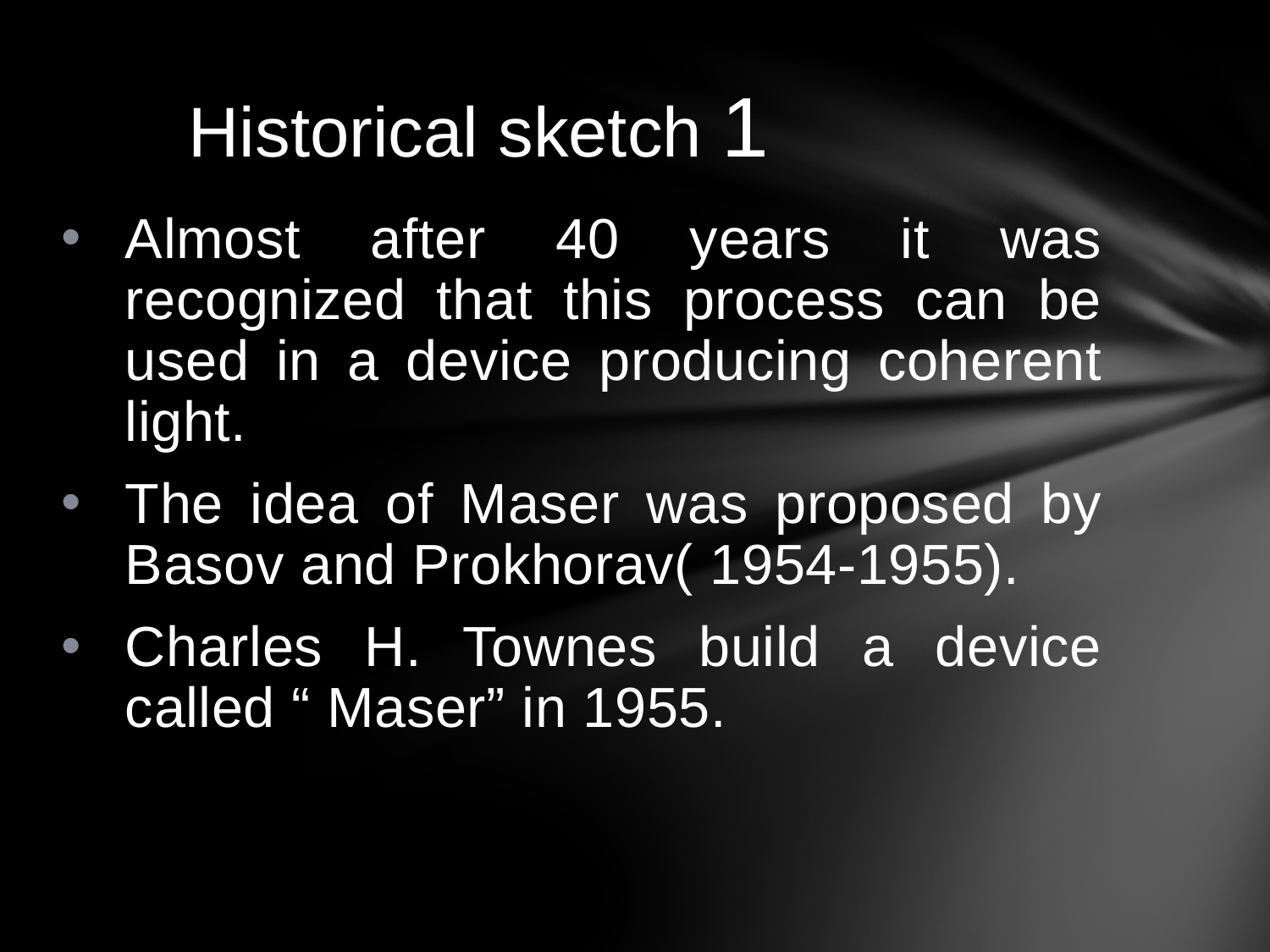

# Historical sketch 1
Almost after 40 years it was recognized that this process can be used in a device producing coherent light.
The idea of Maser was proposed by Basov and Prokhorav( 1954-1955).
Charles H. Townes build a device called “ Maser” in 1955.